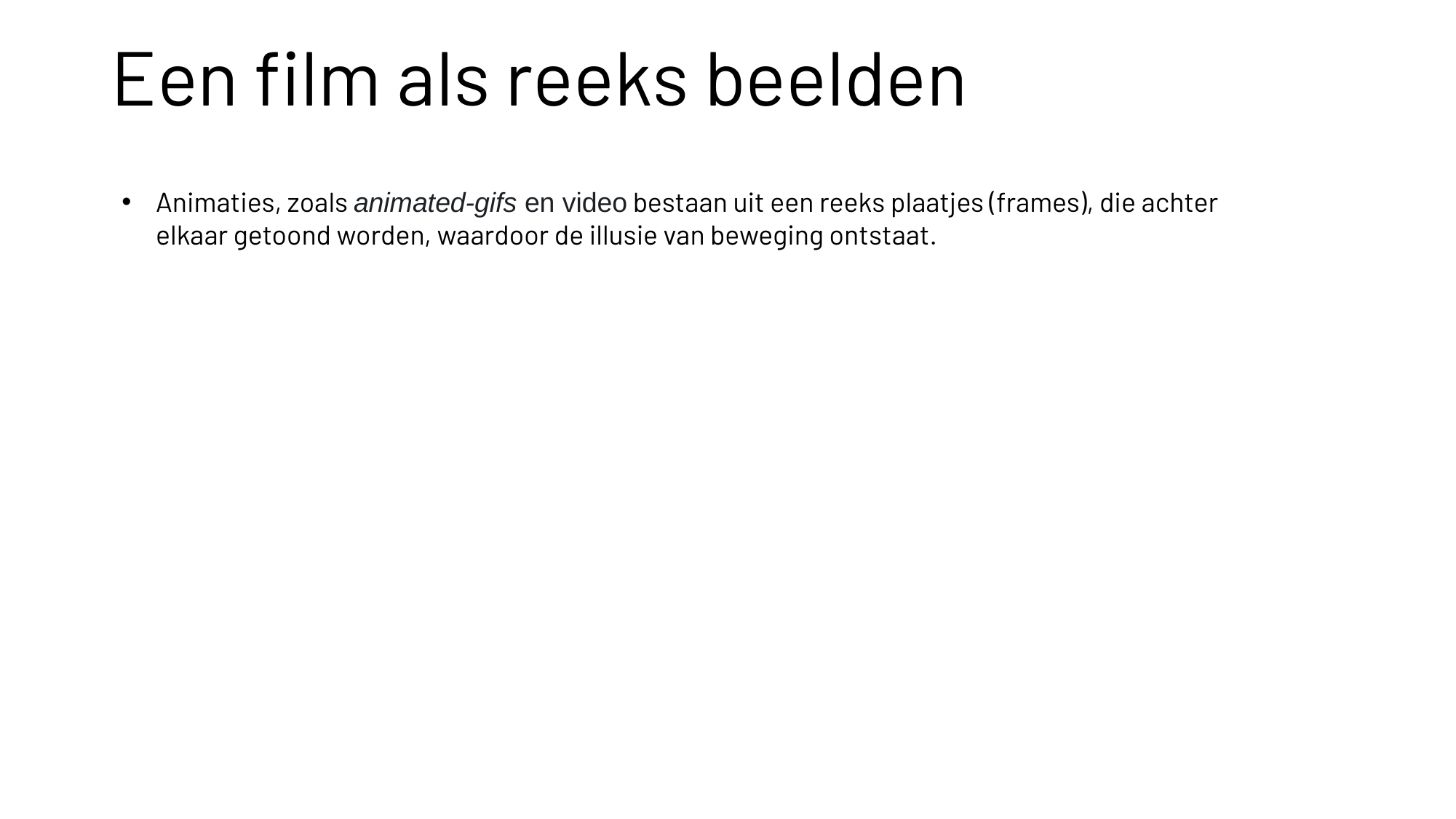

Een film als reeks beelden
Animaties, zoals animated-gifs en video bestaan uit een reeks plaatjes (frames), die achter elkaar getoond worden, waardoor de illusie van beweging ontstaat.